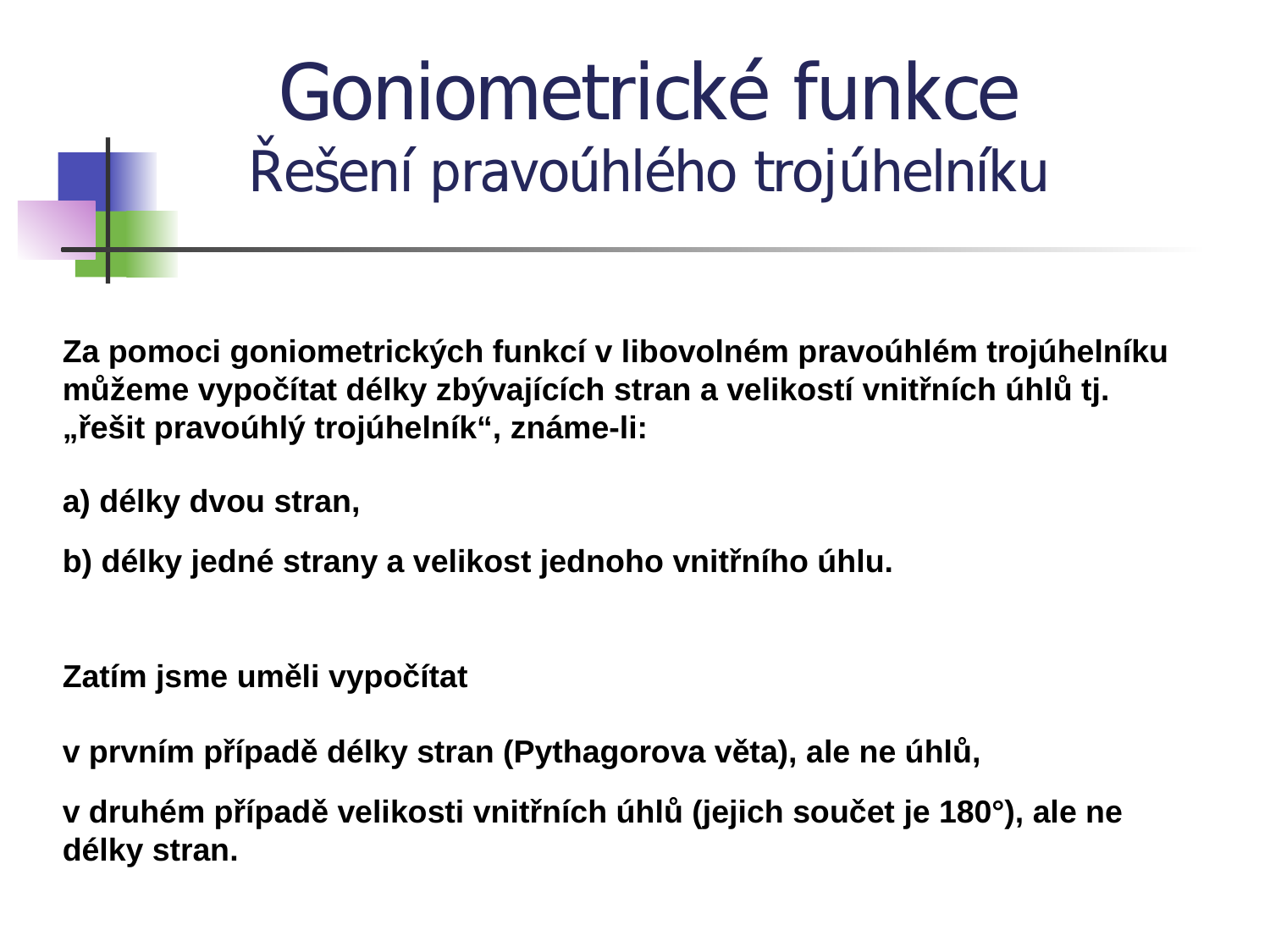

Goniometrické funkce
Řešení pravoúhlého trojúhelníku
Za pomoci goniometrických funkcí v libovolném pravoúhlém trojúhelníku můžeme vypočítat délky zbývajících stran a velikostí vnitřních úhlů tj.  „řešit pravoúhlý trojúhelník“, známe-li:
a) délky dvou stran,
b) délky jedné strany a velikost jednoho vnitřního úhlu.
Zatím jsme uměli vypočítat
v prvním případě délky stran (Pythagorova věta), ale ne úhlů,
v druhém případě velikosti vnitřních úhlů (jejich součet je 180°), ale ne délky stran.